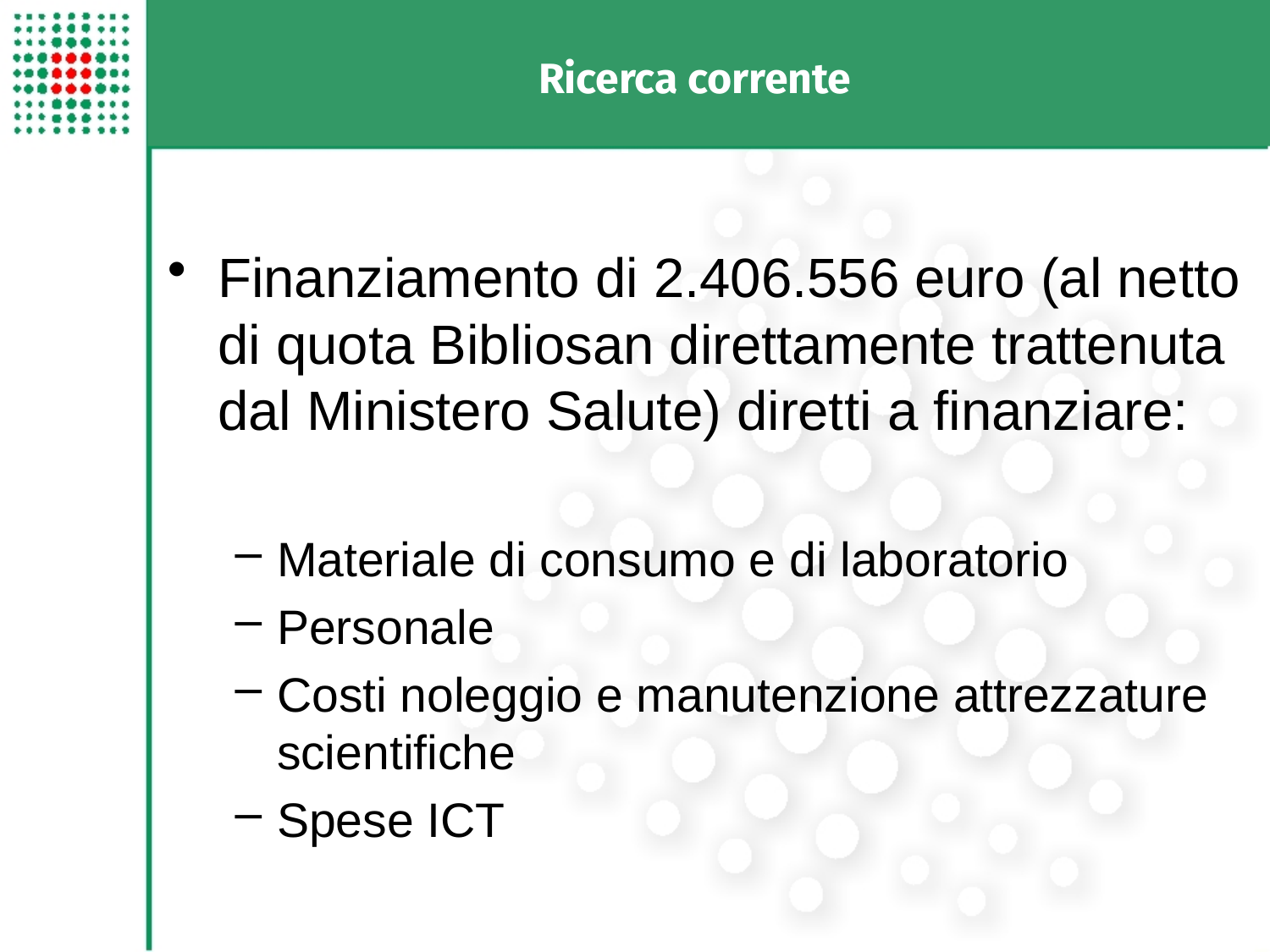

# Ricerca corrente
Finanziamento di 2.406.556 euro (al netto di quota Bibliosan direttamente trattenuta dal Ministero Salute) diretti a finanziare:

Materiale di consumo e di laboratorio
Personale
Costi noleggio e manutenzione attrezzature scientifiche
Spese ICT